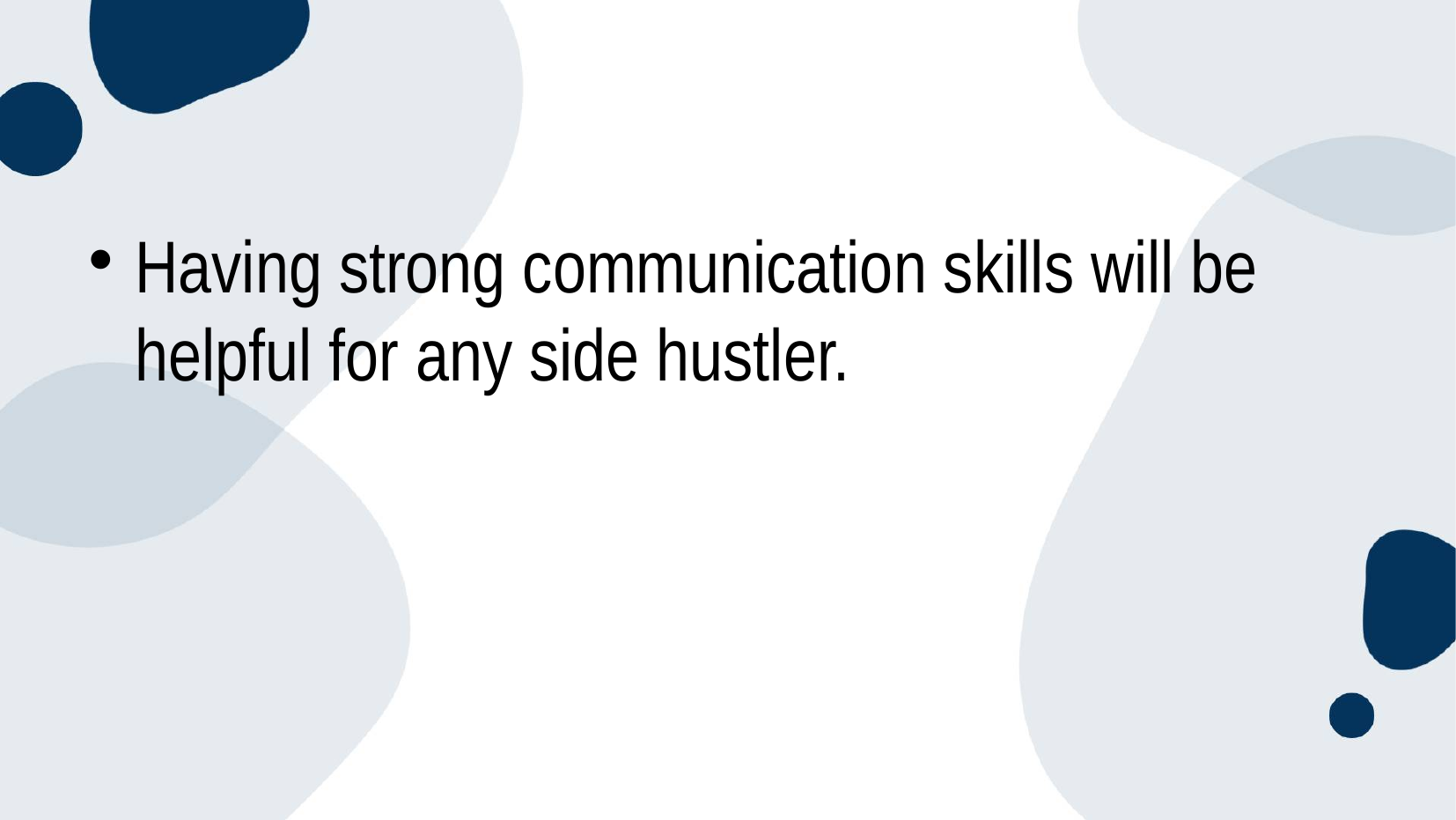

#
Having strong communication skills will be helpful for any side hustler.